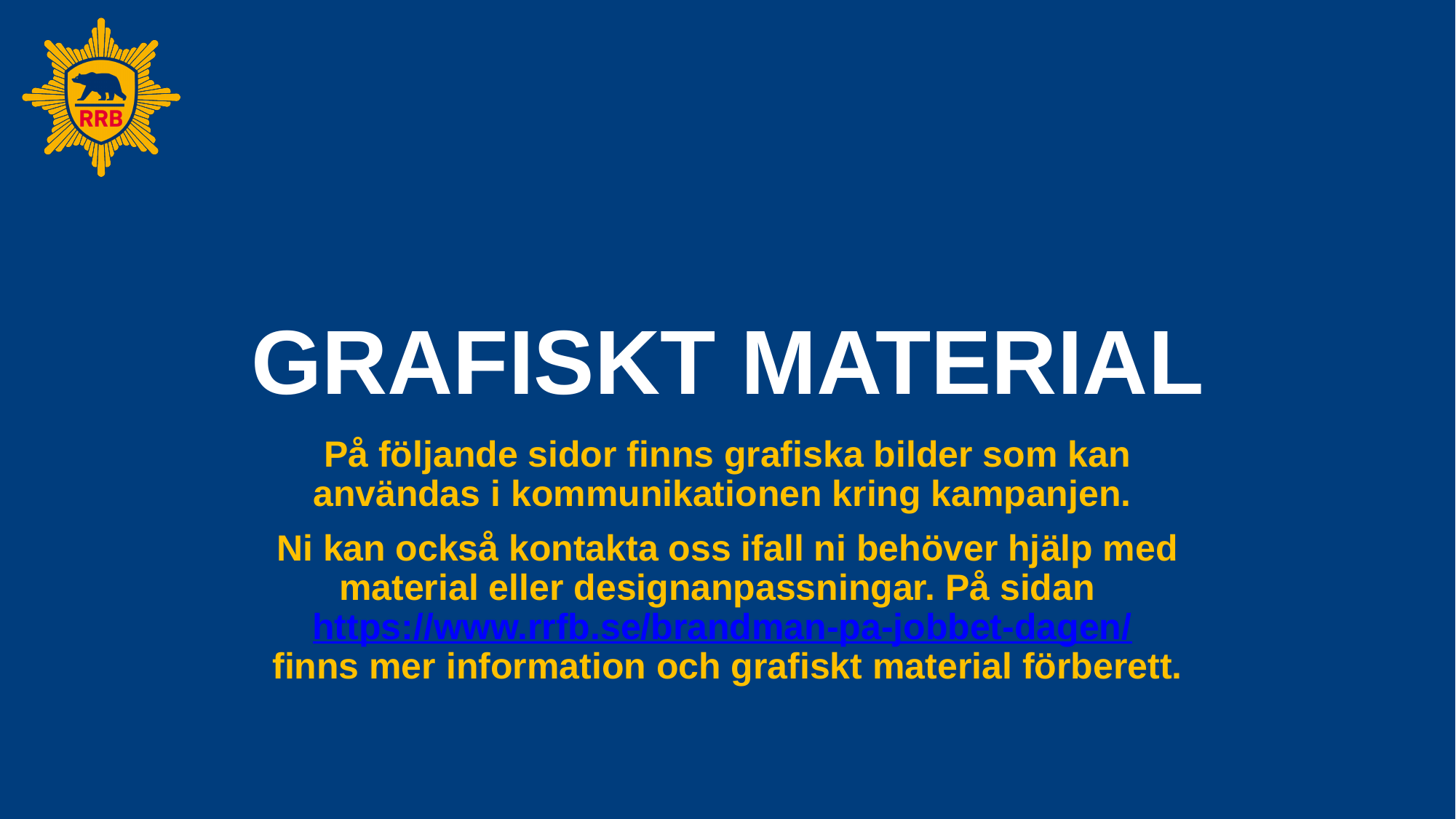

# GRAFISKT MATERIAL
På följande sidor finns grafiska bilder som kan användas i kommunikationen kring kampanjen.
Ni kan också kontakta oss ifall ni behöver hjälp med material eller designanpassningar. På sidan  https://www.rrfb.se/brandman-pa-jobbet-dagen/
finns mer information och grafiskt material förberett.